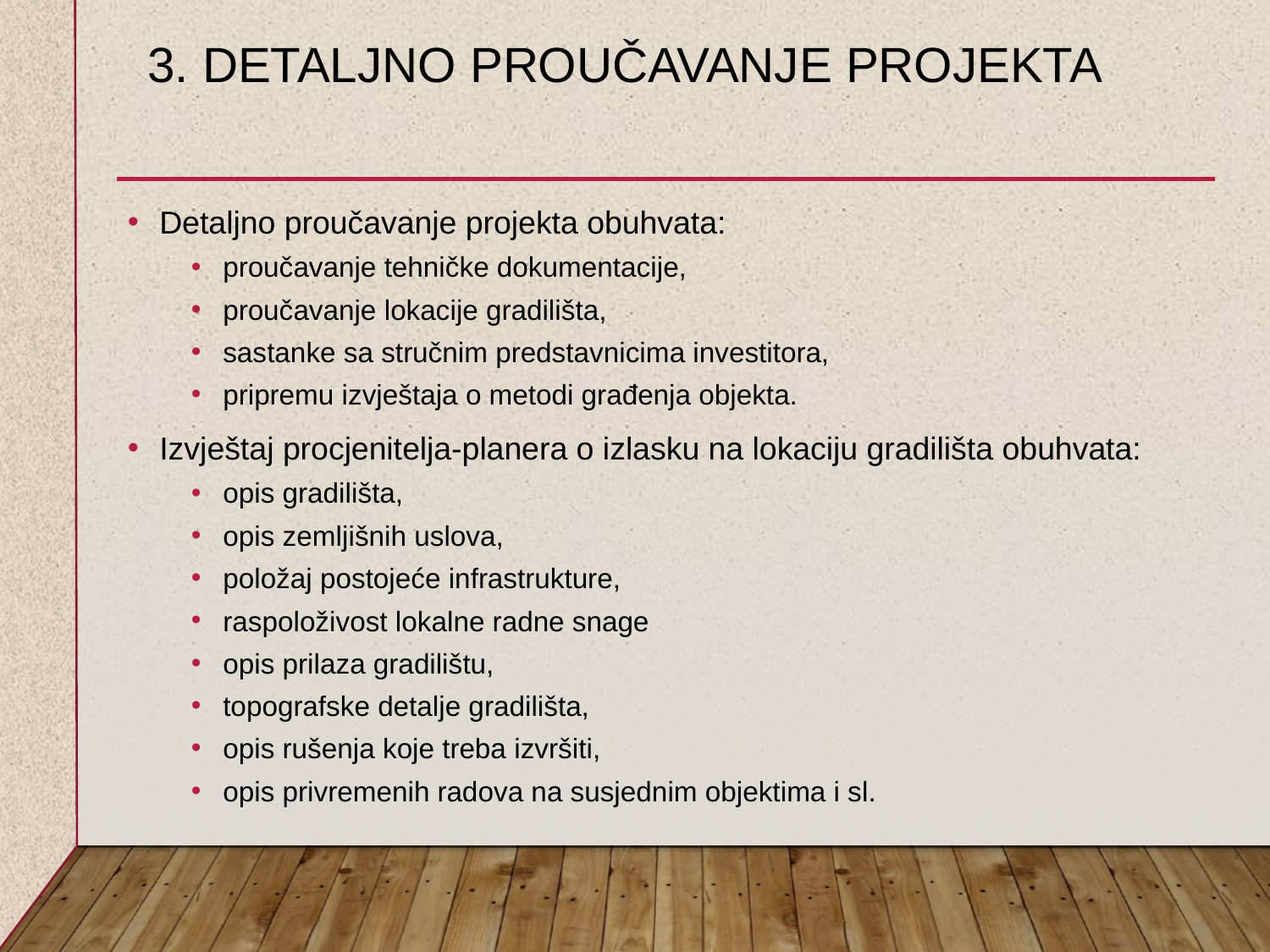

# 3. DETALJNO PROUČAVANJE PROJEKTA
Detaljno proučavanje projekta obuhvata:
proučavanje tehničke dokumentacije,
proučavanje lokacije gradilišta,
sastanke sa stručnim predstavnicima investitora,
pripremu izvještaja o metodi građenja objekta.
Izvještaj procjenitelja-planera o izlasku na lokaciju gradilišta obuhvata:
opis gradilišta,
opis zemljišnih uslova,
položaj postojeće infrastrukture,
raspoloživost lokalne radne snage
opis prilaza gradilištu,
topografske detalje gradilišta,
opis rušenja koje treba izvršiti,
opis privremenih radova na susjednim objektima i sl.